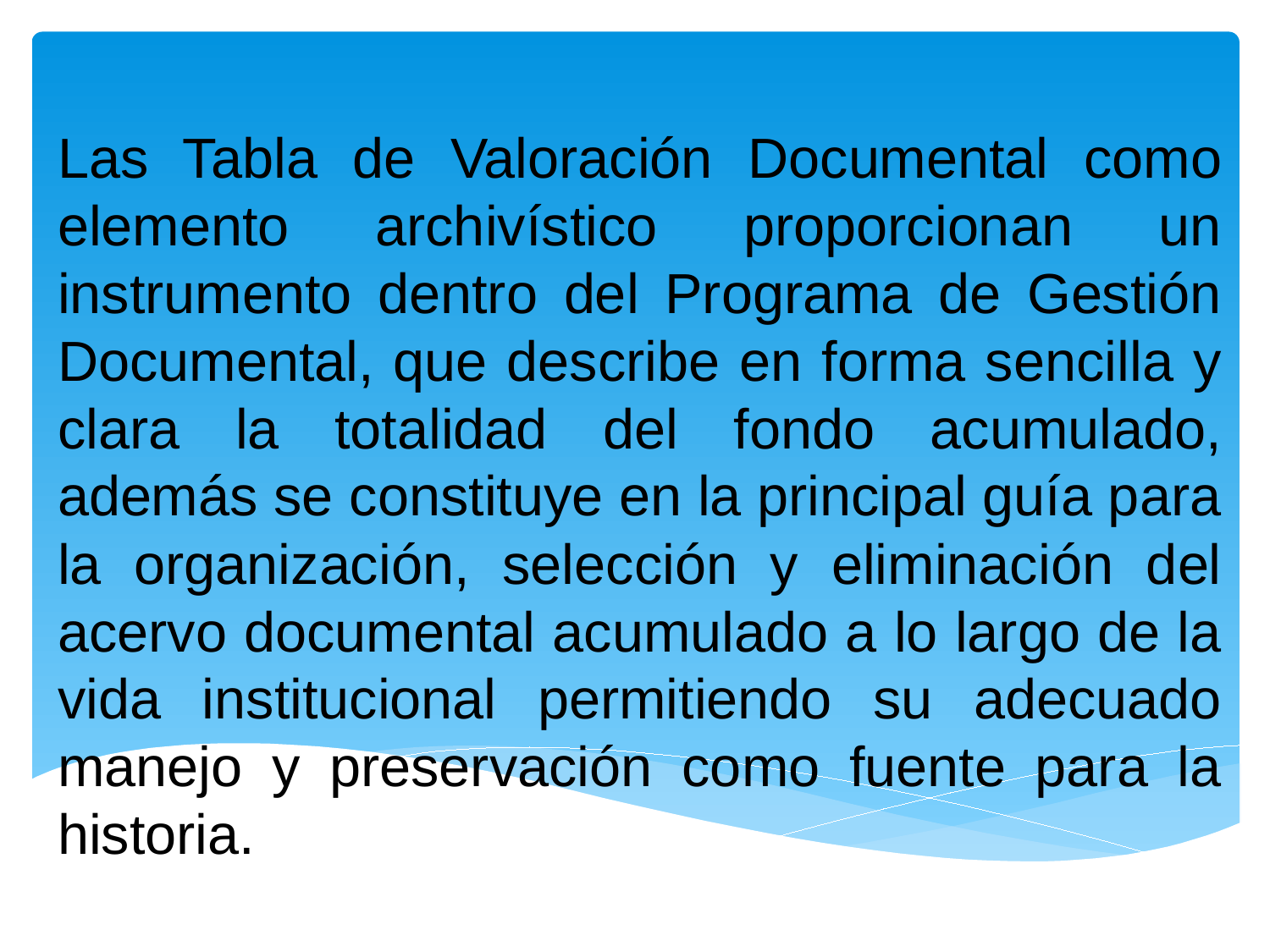

Las Tabla de Valoración Documental como elemento archivístico proporcionan un instrumento dentro del Programa de Gestión Documental, que describe en forma sencilla y clara la totalidad del fondo acumulado, además se constituye en la principal guía para la organización, selección y eliminación del acervo documental acumulado a lo largo de la vida institucional permitiendo su adecuado manejo y preservación como fuente para la historia.